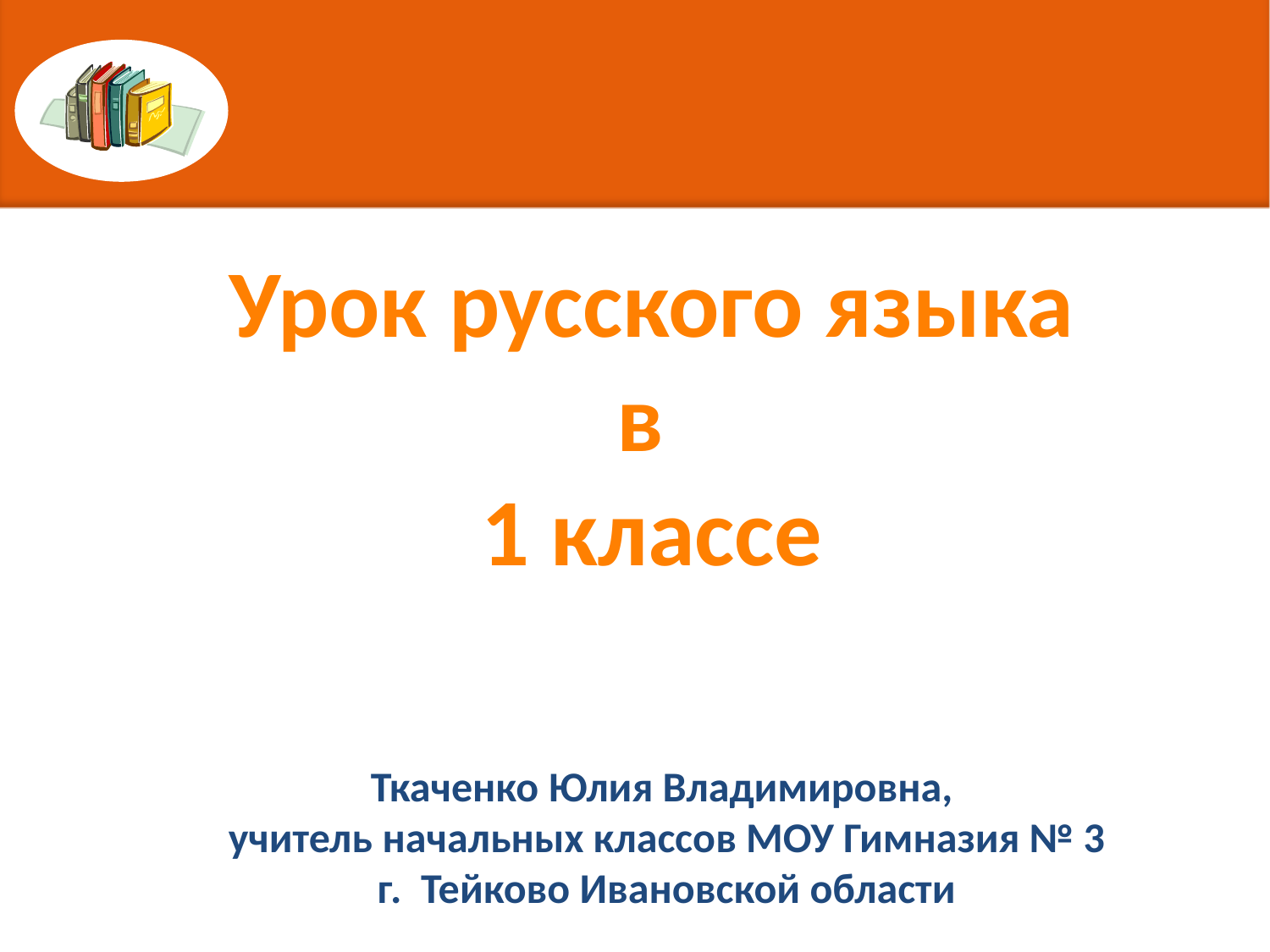

Урок русского языка в
1 классе
Ткаченко Юлия Владимировна,
учитель начальных классов МОУ Гимназия № 3
г.  Тейково Ивановской области